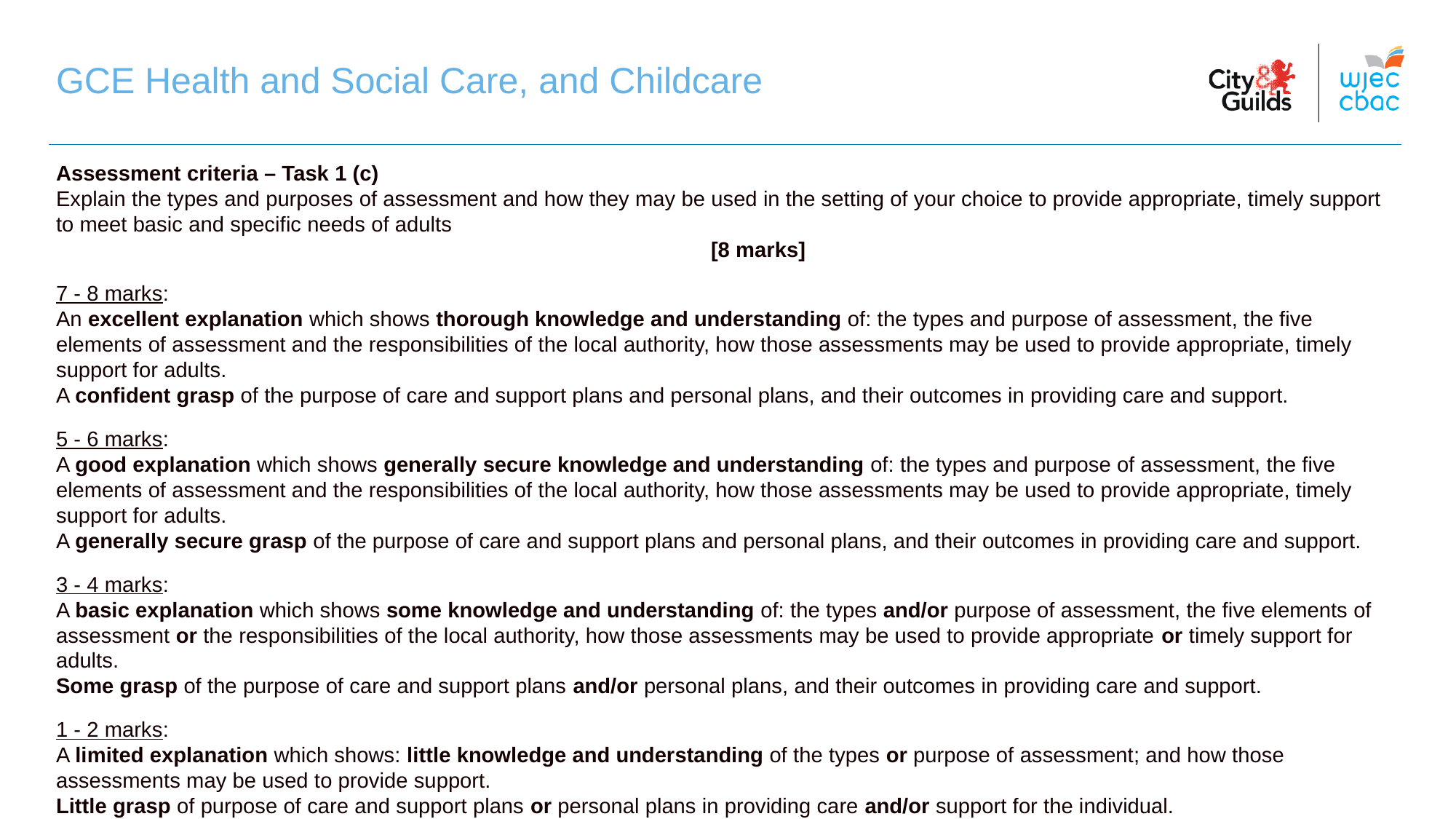

GCE Health and Social Care, and Childcare
Assessment criteria – Task 1 (c)
Explain the types and purposes of assessment and how they may be used in the setting of your choice to provide appropriate, timely support to meet basic and specific needs of adults															[8 marks]

7 - 8 marks:
An excellent explanation which shows thorough knowledge and understanding of: the types and purpose of assessment, the five elements of assessment and the responsibilities of the local authority, how those assessments may be used to provide appropriate, timely support for adults.
A confident grasp of the purpose of care and support plans and personal plans, and their outcomes in providing care and support.

5 - 6 marks:
A good explanation which shows generally secure knowledge and understanding of: the types and purpose of assessment, the five elements of assessment and the responsibilities of the local authority, how those assessments may be used to provide appropriate, timely support for adults.
A generally secure grasp of the purpose of care and support plans and personal plans, and their outcomes in providing care and support.

3 - 4 marks:
A basic explanation which shows some knowledge and understanding of: the types and/or purpose of assessment, the five elements of assessment or the responsibilities of the local authority, how those assessments may be used to provide appropriate or timely support for adults.
Some grasp of the purpose of care and support plans and/or personal plans, and their outcomes in providing care and support.

1 - 2 marks:
A limited explanation which shows: little knowledge and understanding of the types or purpose of assessment; and how those assessments may be used to provide support.
Little grasp of purpose of care and support plans or personal plans in providing care and/or support for the individual.